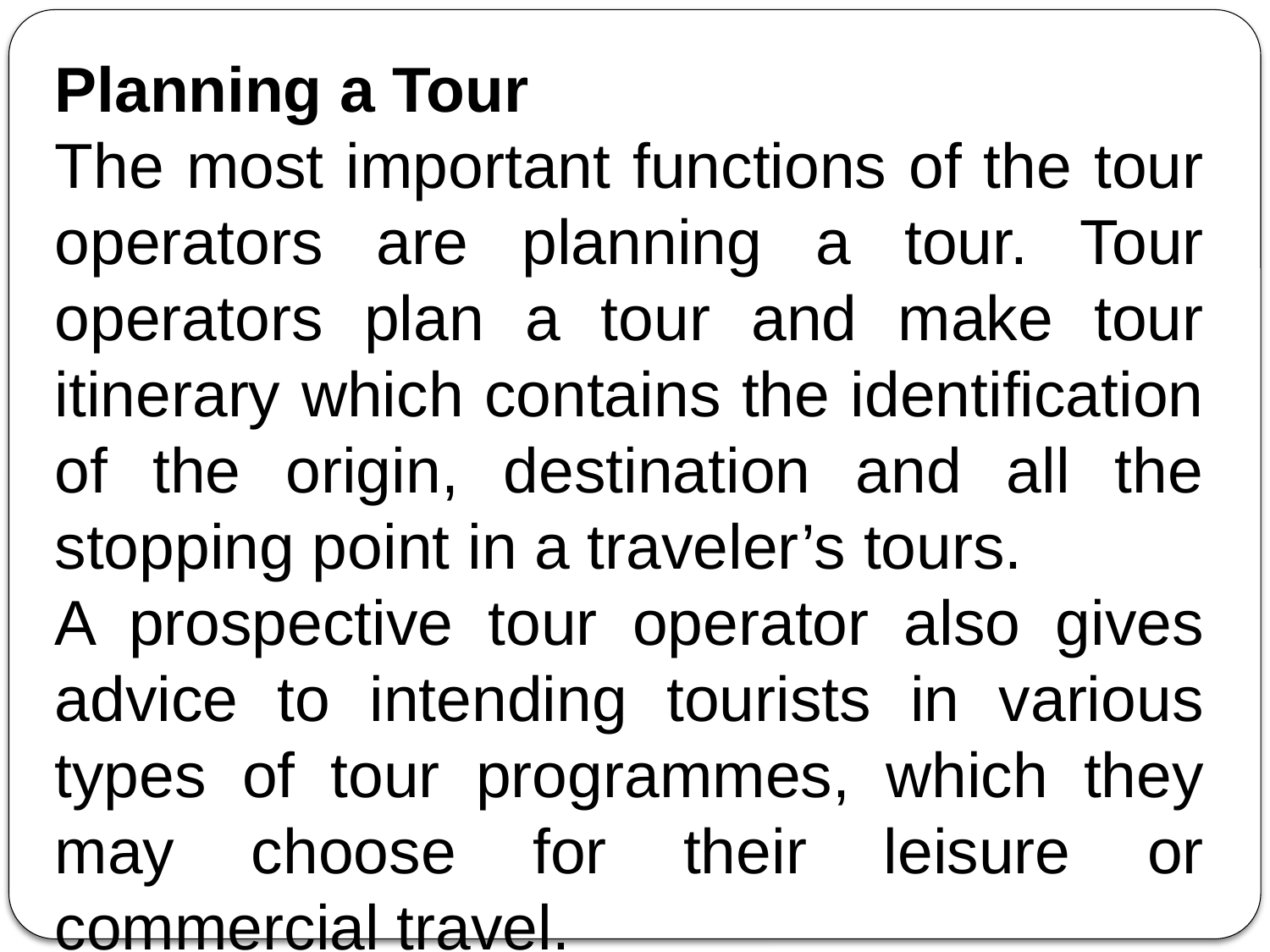

Planning a Tour
The most important functions of the tour operators are planning a tour. Tour operators plan a tour and make tour itinerary which contains the identification of the origin, destination and all the stopping point in a traveler’s tours.
A prospective tour operator also gives advice to intending tourists in various types of tour programmes, which they may choose for their leisure or commercial travel.